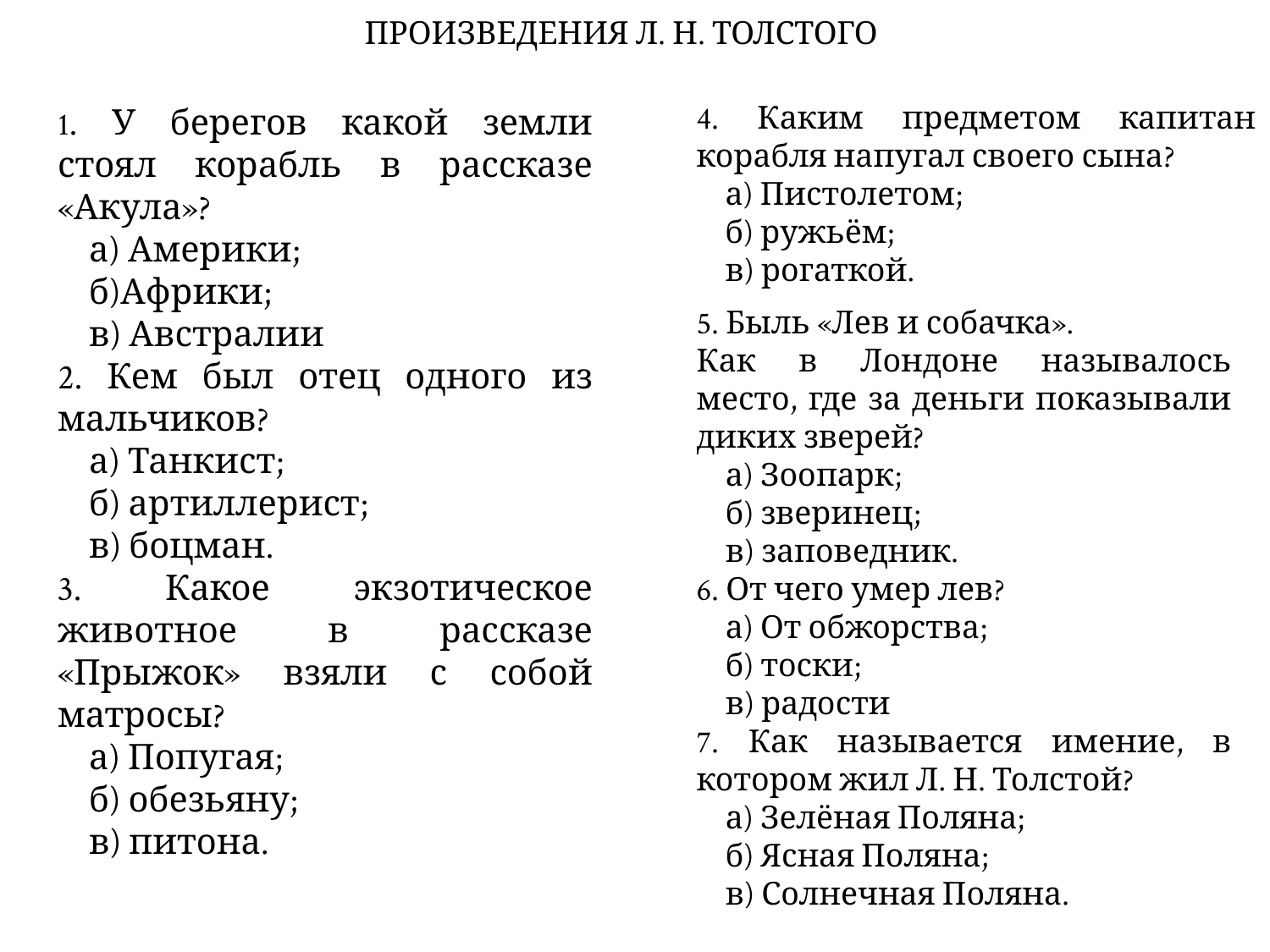

ПРОИЗВЕДЕНИЯ Л. Н. ТОЛСТОГО
4. Каким предметом капитан корабля напугал своего сына?
    а) Пистолетом;
    б) ружьём;
    в) рогаткой.
1. У берегов какой земли стоял корабль в рассказе «Акула»?
    а) Америки;
    б)Африки;
    в) Австралии
2. Кем был отец одного из мальчиков?
    а) Танкист;
    б) артиллерист;
    в) боцман.
3. Какое экзотическое животное в рассказе «Прыжок» взяли с собой матросы?
    а) Попугая;
    б) обезьяну;
    в) питона.
5. Быль «Лев и собачка».
Как в Лондоне называлось место, где за деньги показывали диких зверей?
    а) Зоопарк;
    б) зверинец;
    в) заповедник.
6. От чего умер лев?
    а) От обжорства;
    б) тоски;
    в) радости
7. Как называется имение, в котором жил Л. Н. Толстой?
    а) Зелёная Поляна;
    б) Ясная Поляна;
    в) Солнечная Поляна.